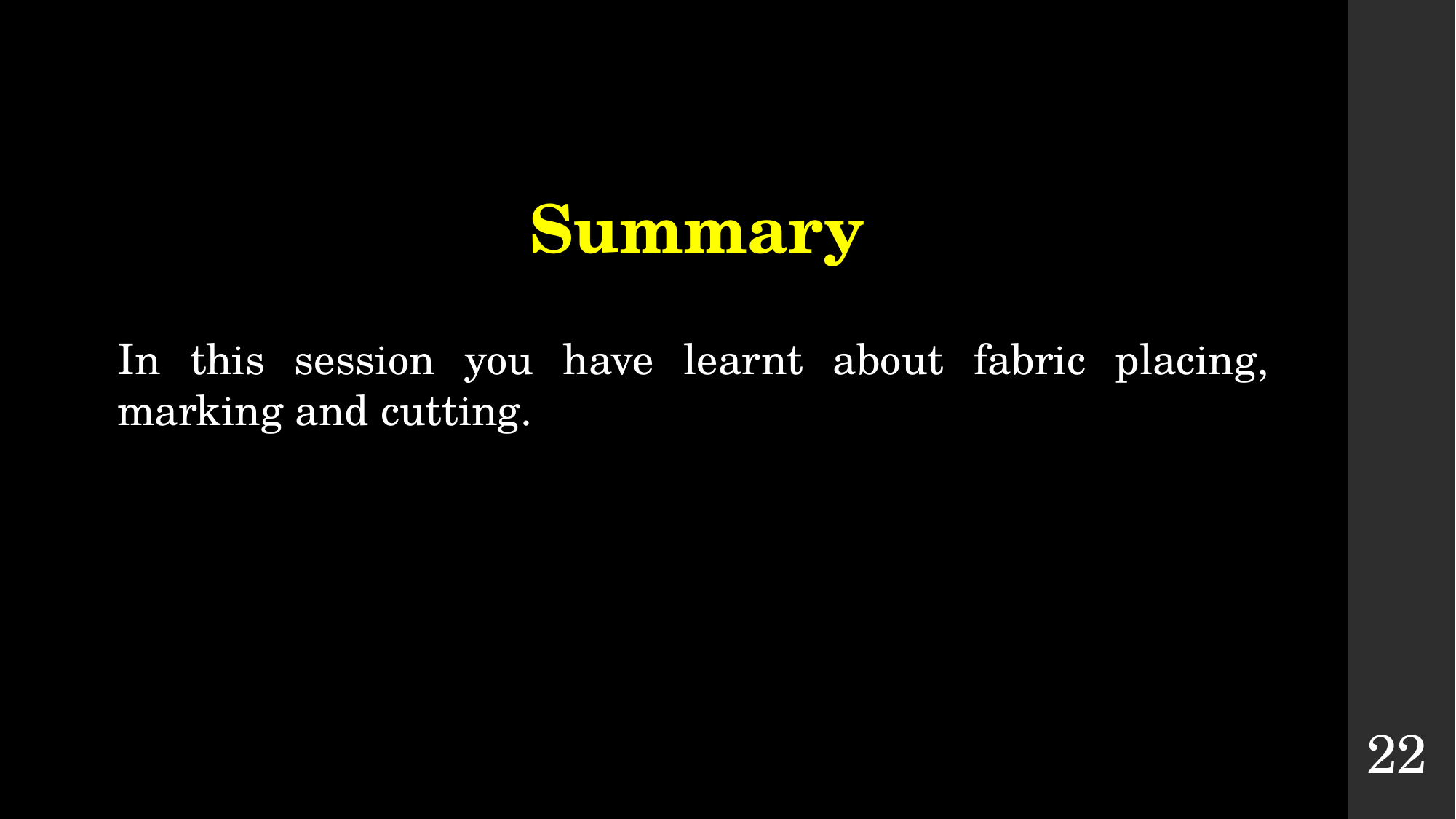

# Summary
In this session you have learnt about fabric placing, marking and cutting.
22